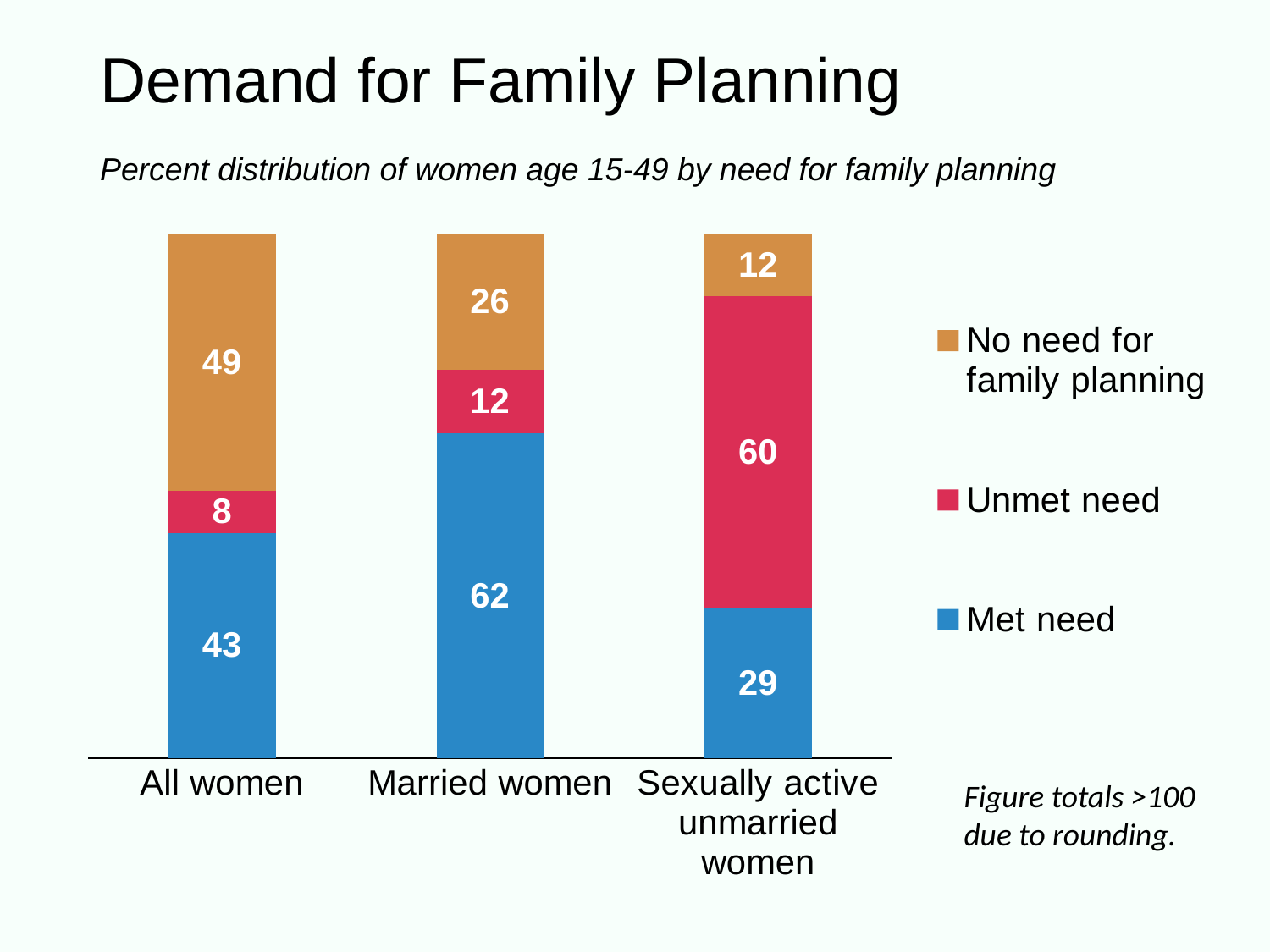

# Demand for Family Planning
Percent distribution of women age 15-49 by need for family planning

### Chart

| Category | Met need | Unmet need | No need for family planning |
|---|---|---|---|
| All women | 43.0 | 8.0 | 49.0 |
| Married women | 62.0 | 12.0 | 26.0 |
| Sexually active unmarried women | 29.0 | 60.0 | 12.0 |
Figure totals >100 due to rounding.